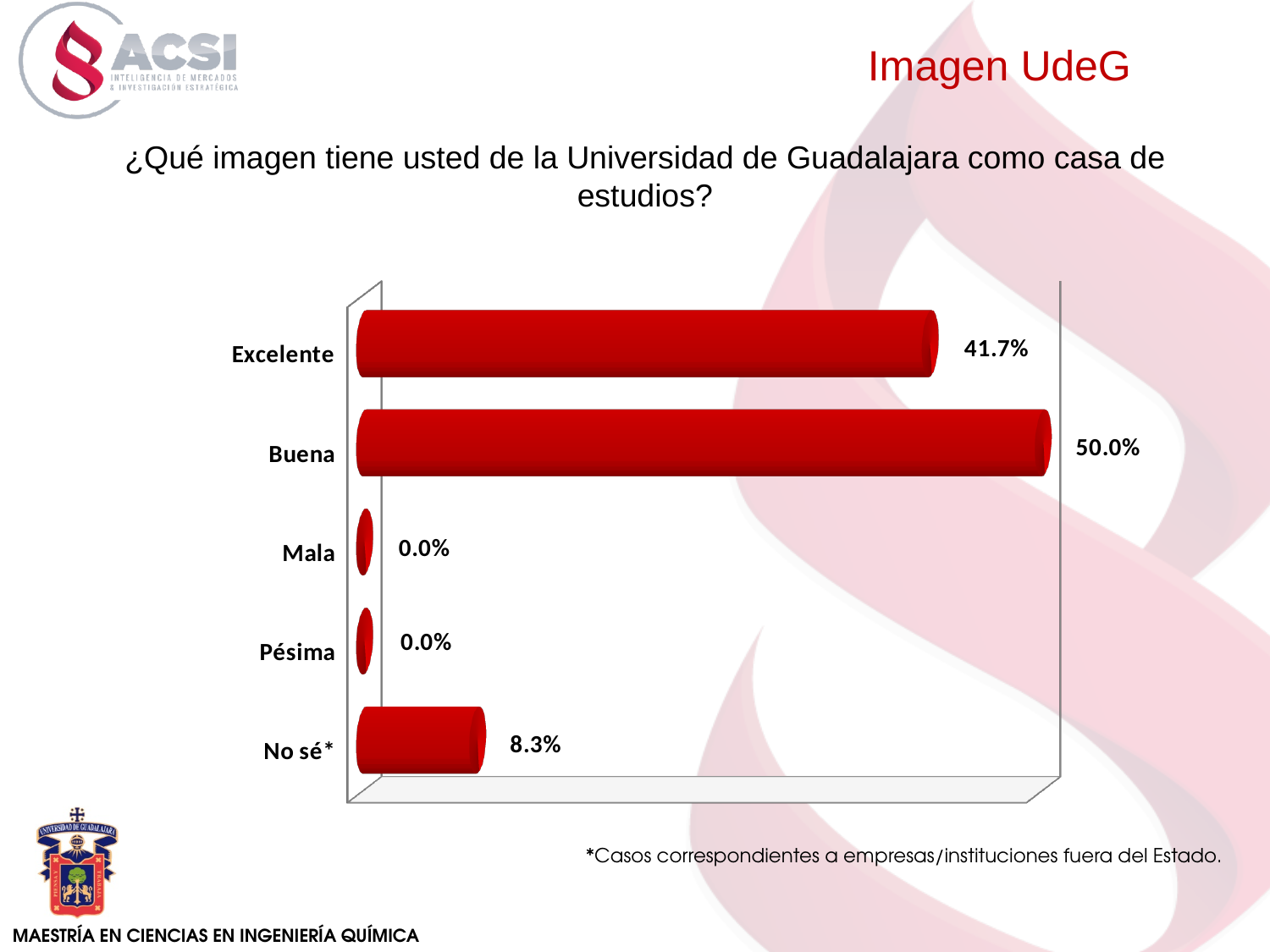

Imagen UdeG
¿Qué imagen tiene usted de la Universidad de Guadalajara como casa de estudios?

[unsupported chart]

*Casos correspondientes a empresas/instituciones fuera del Estado.